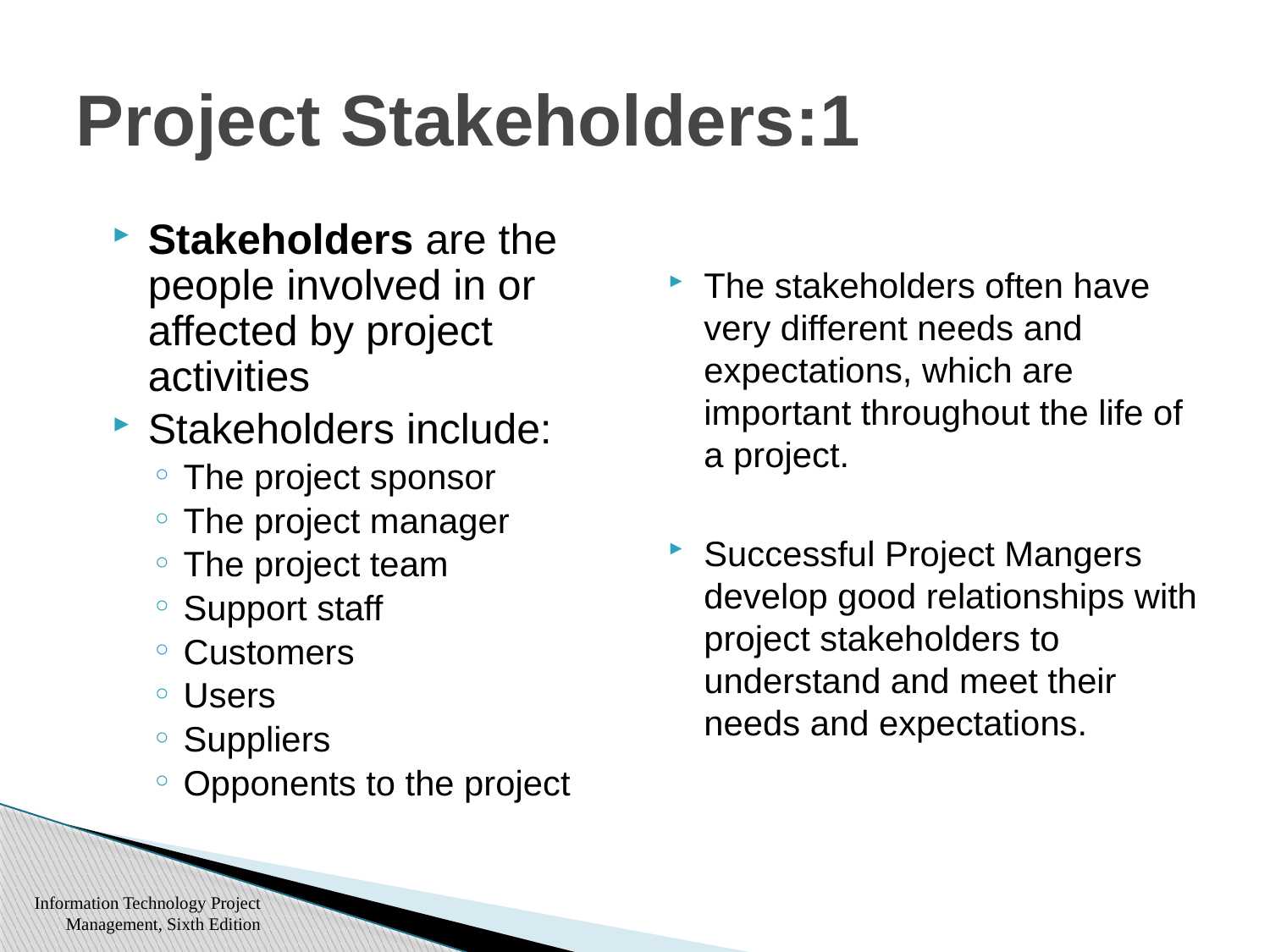

# 1:Project Stakeholders
Stakeholders are the people involved in or affected by project activities
Stakeholders include:
The project sponsor
The project manager
The project team
Support staff
Customers
Users
Suppliers
Opponents to the project

The stakeholders often have very different needs and expectations, which are important throughout the life of a project.

Successful Project Mangers develop good relationships with project stakeholders to understand and meet their needs and expectations.

Information Technology Project Management, Sixth Edition